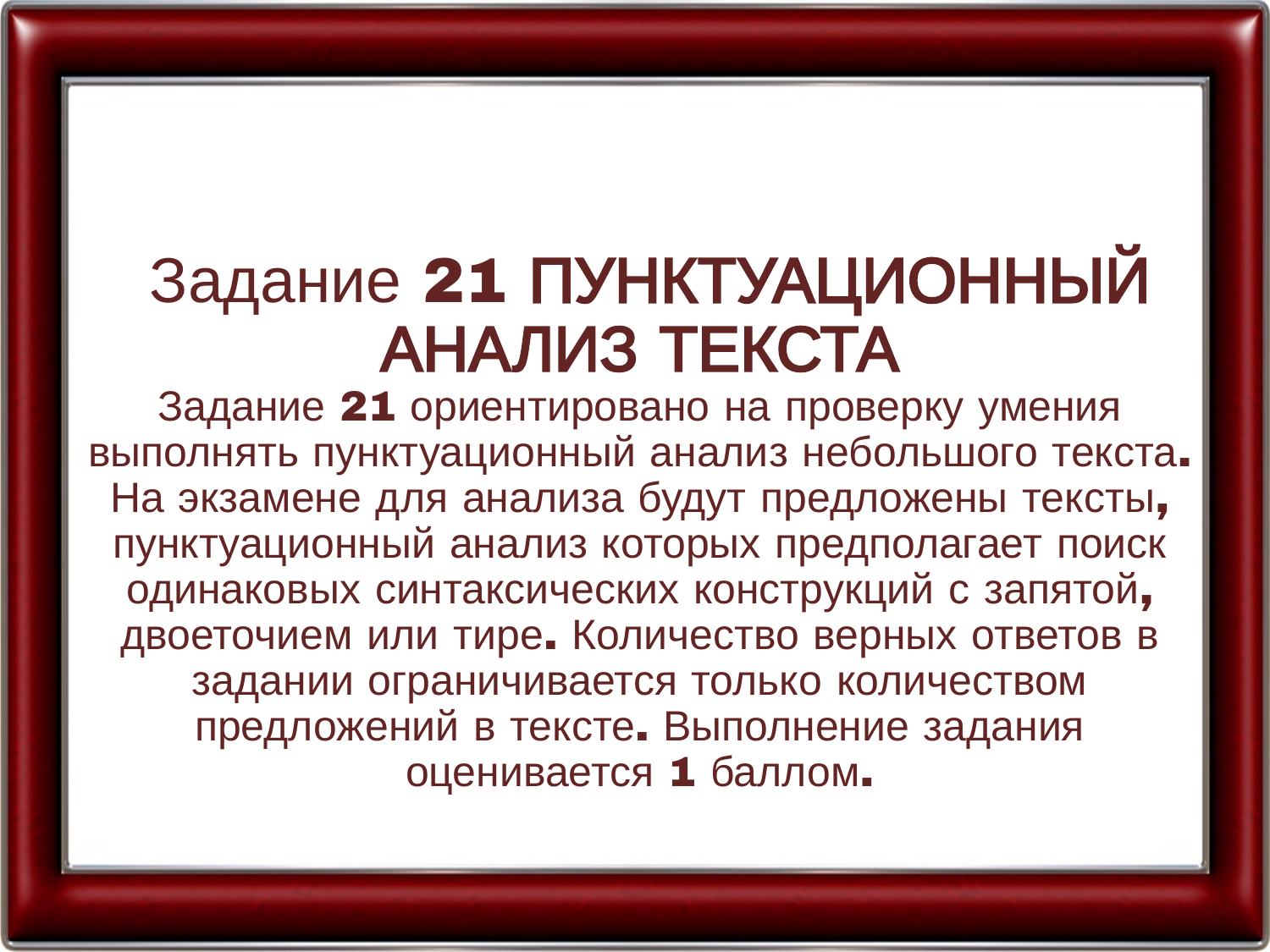

# Задание 21 ПУНКТУАЦИОННЫЙ АНАЛИЗ ТЕКСТА Задание 21 ориентировано на проверку умения выполнять пунктуационный анализ небольшого текста. На экзамене для анализа будут предложены тексты, пунктуационный анализ которых предполагает поиск одинаковых синтаксических конструкций с запятой, двоеточием или тире. Количество верных ответов в задании ограничивается только количеством предложений в тексте. Выполнение задания оценивается 1 баллом.